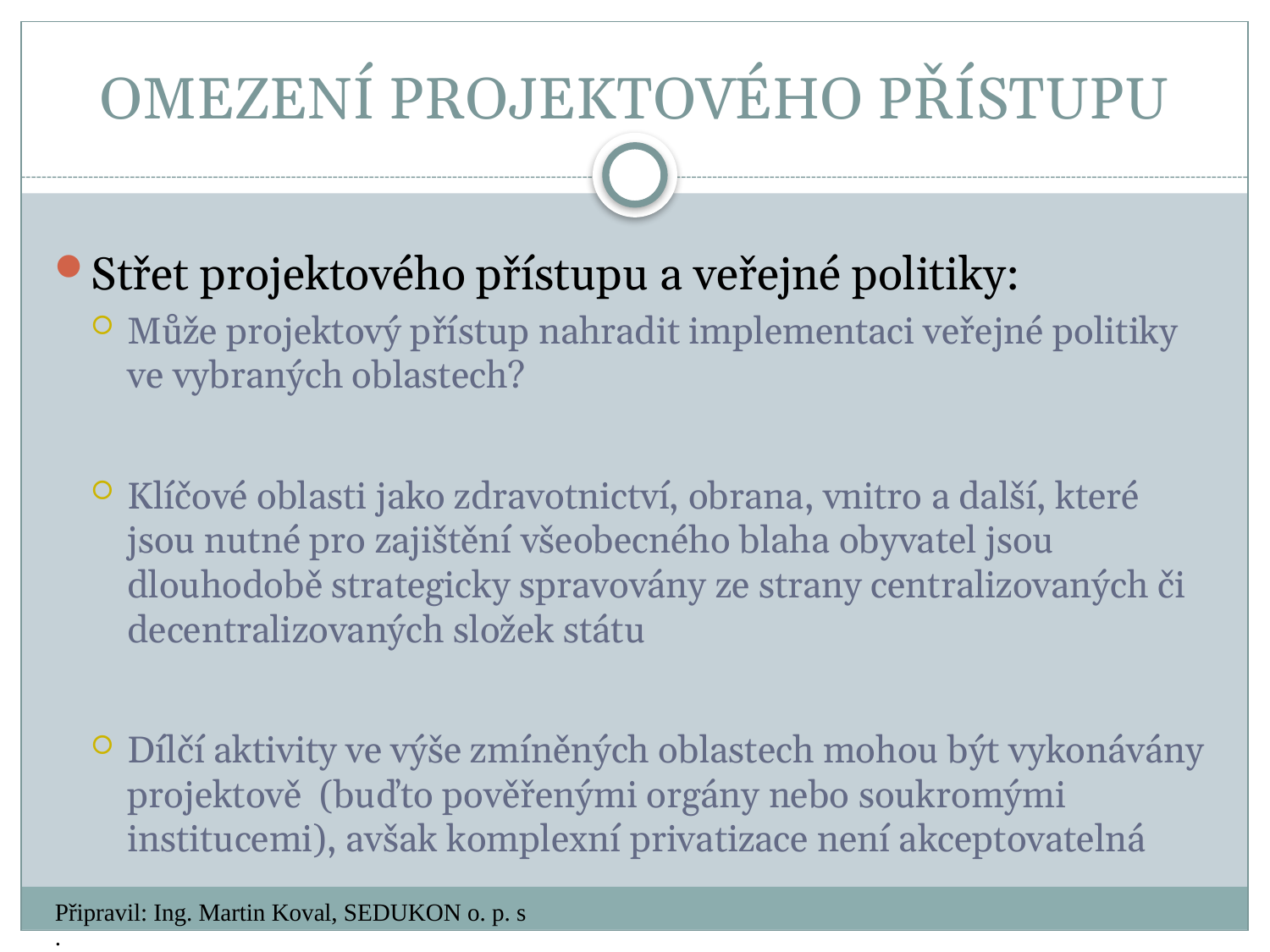

# OMEZENÍ PROJEKTOVÉHO PŘÍSTUPU
Střet projektového přístupu a veřejné politiky:
Může projektový přístup nahradit implementaci veřejné politiky ve vybraných oblastech?

Klíčové oblasti jako zdravotnictví, obrana, vnitro a další, které jsou nutné pro zajištění všeobecného blaha obyvatel jsou dlouhodobě strategicky spravovány ze strany centralizovaných či decentralizovaných složek státu

Dílčí aktivity ve výše zmíněných oblastech mohou být vykonávány projektově  (buďto pověřenými orgány nebo soukromými institucemi), avšak komplexní privatizace není akceptovatelná
Připravil: Ing. Martin Koval, SEDUKON o. p. s.